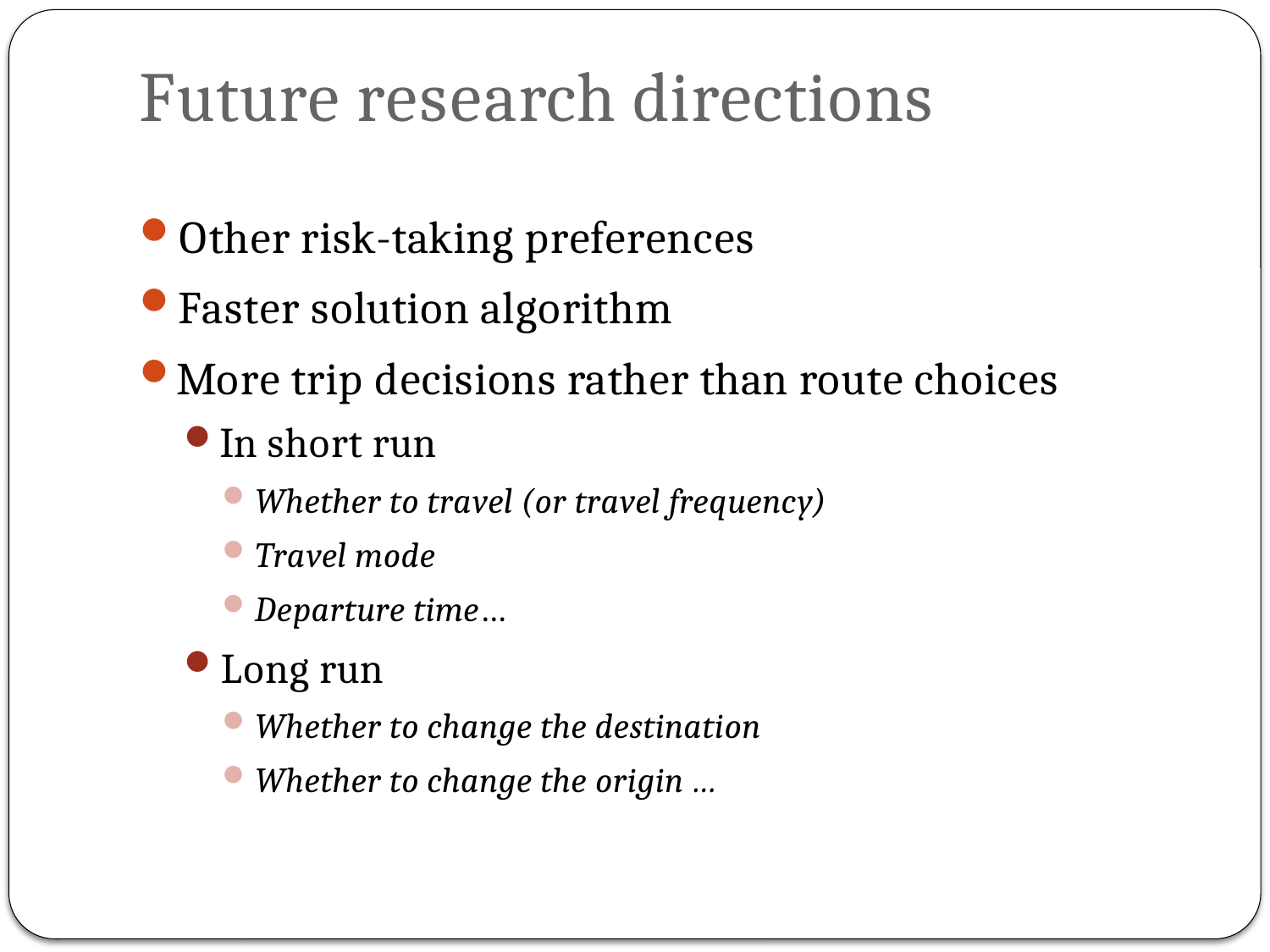

# Future research directions
Other risk-taking preferences
Faster solution algorithm
More trip decisions rather than route choices
In short run
Whether to travel (or travel frequency)
Travel mode
Departure time…
Long run
Whether to change the destination
Whether to change the origin …